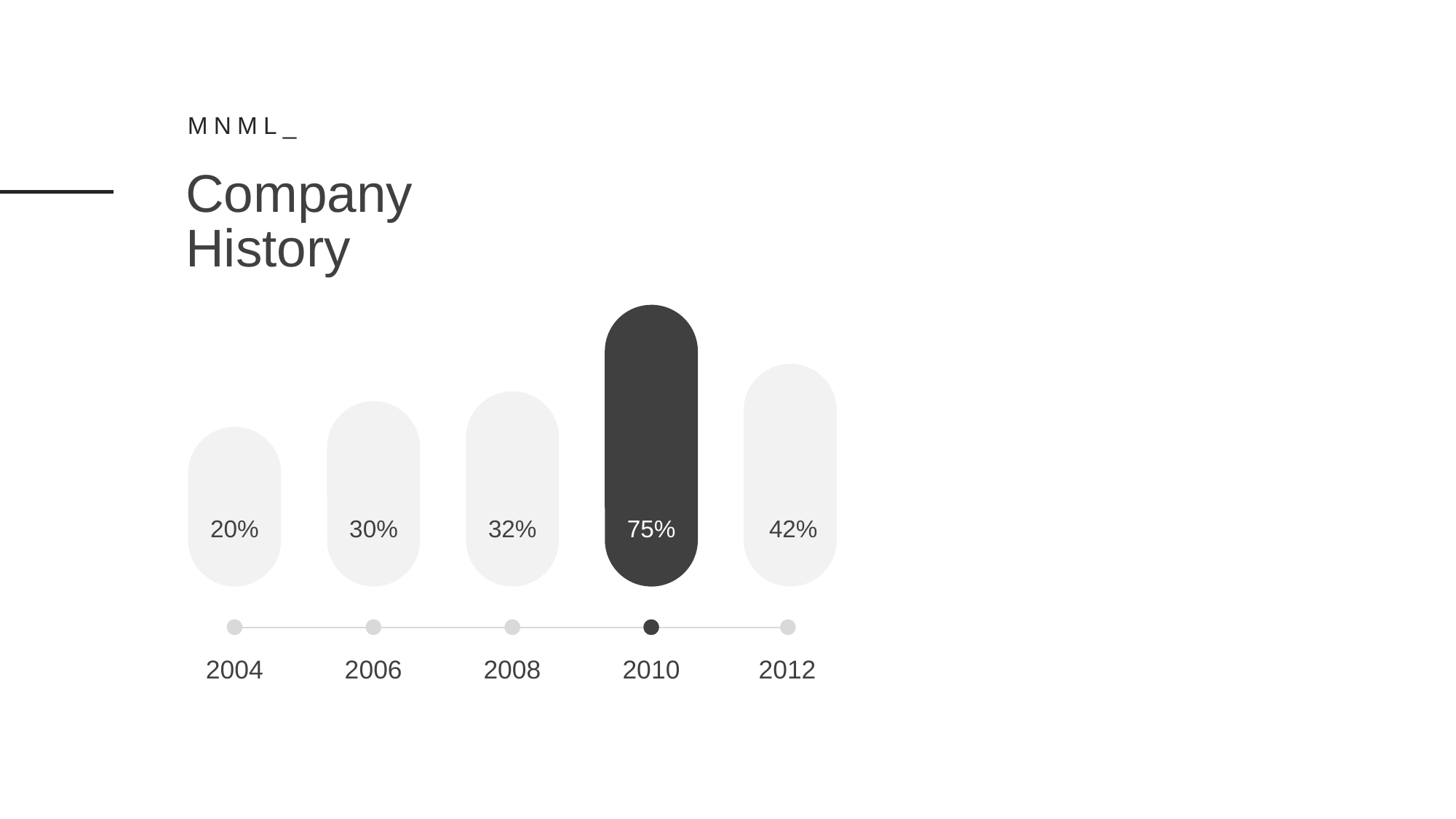

Mnml_
Company History

20%
30%
32%
75%
42%

2004
2006
2008
2010
2012